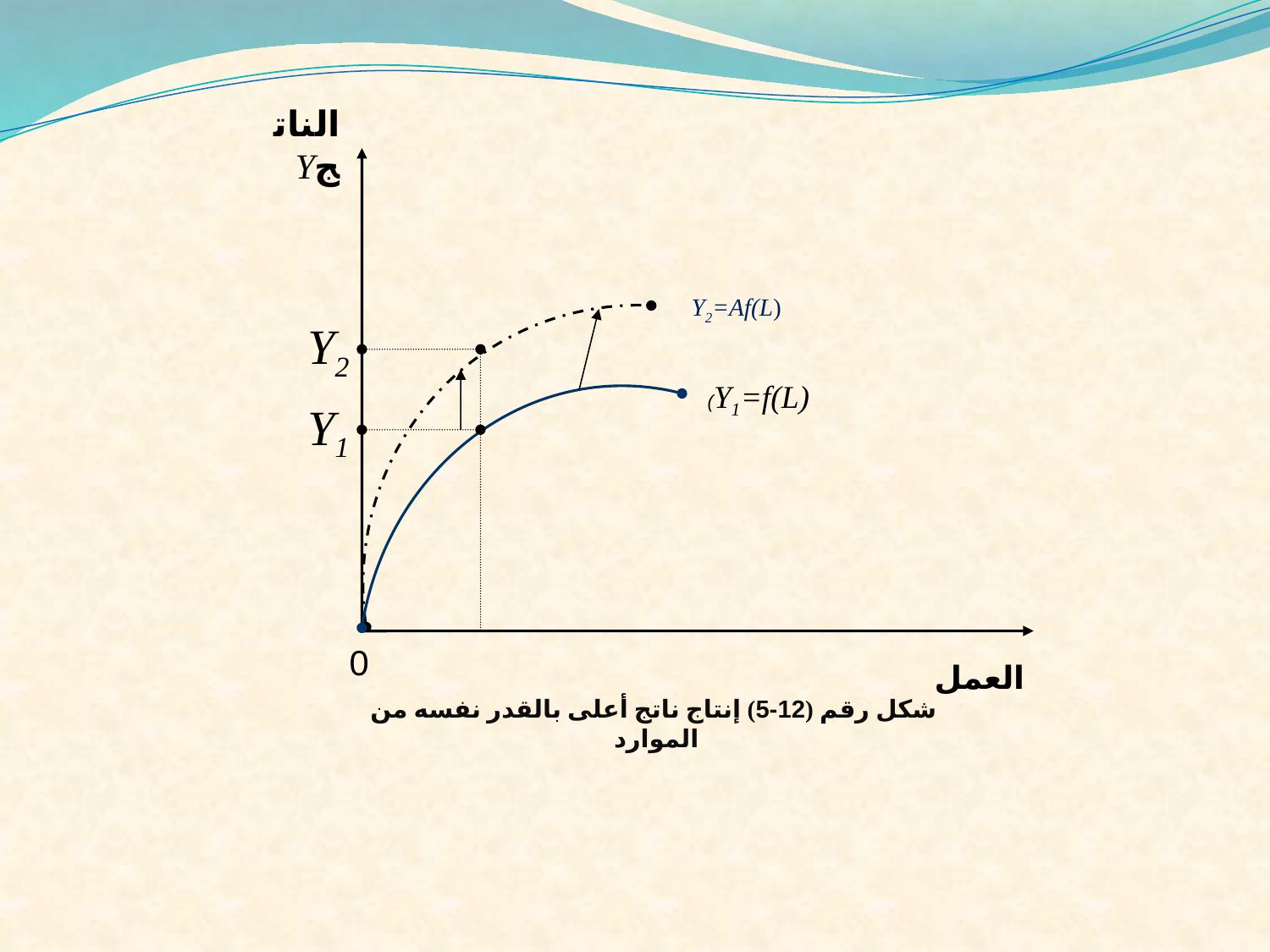

الناتجY

Y2=Af(L)

Y2

Y1=f(L))
Y1

0
العمل
شكل رقم (12-5) إنتاج ناتج أعلى بالقدر نفسه من الموارد